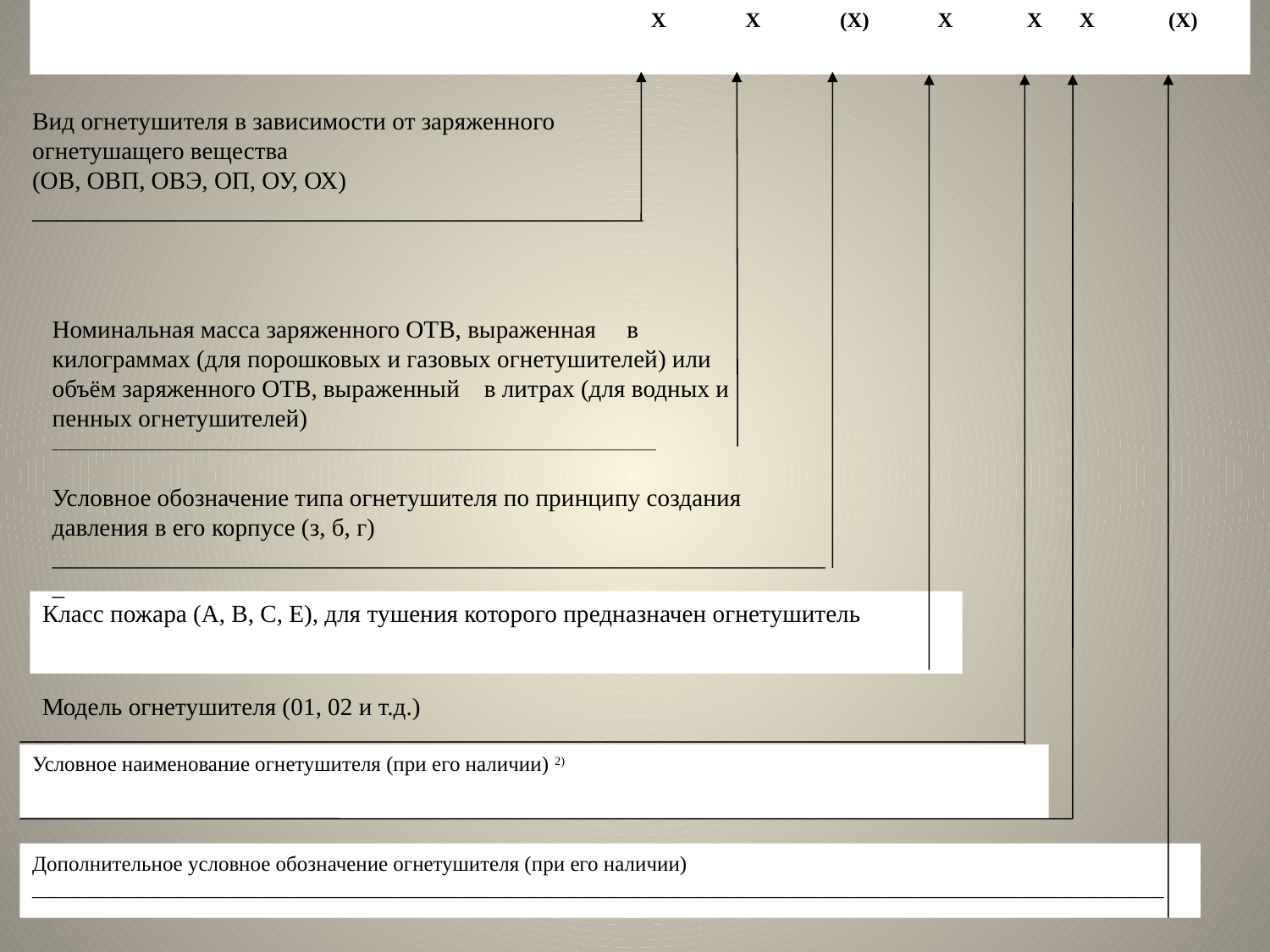

X               X               (X)             X              X       X              (X)

Класс пожара (А, В, С, Е), для тушения которого предназначен огнетушитель
________________________________________________________________________

Условное наименование огнетушителя (при его наличии) 2)

Дополнительное условное обозначение огнетушителя (при его наличии)
___________________________________________________________________________________________________________
Вид огнетушителя в зависимости от заряженного огнетушащего вещества
(ОВ, ОВП, ОВЭ, ОП, ОУ, ОХ)
_________________________________________________

Номинальная масса заряженного ОТВ, выраженная     в килограммах (для порошковых и газовых огнетушителей) или объём заряженного ОТВ, выраженный    в литрах (для водных и пенных огнетушителей)
____________________________________________________________________________________
Условное обозначение типа огнетушителя по принципу создания давления в его корпусе (з, б, г)
_______________________________________________________________
Модель огнетушителя (01, 02 и т.д.)